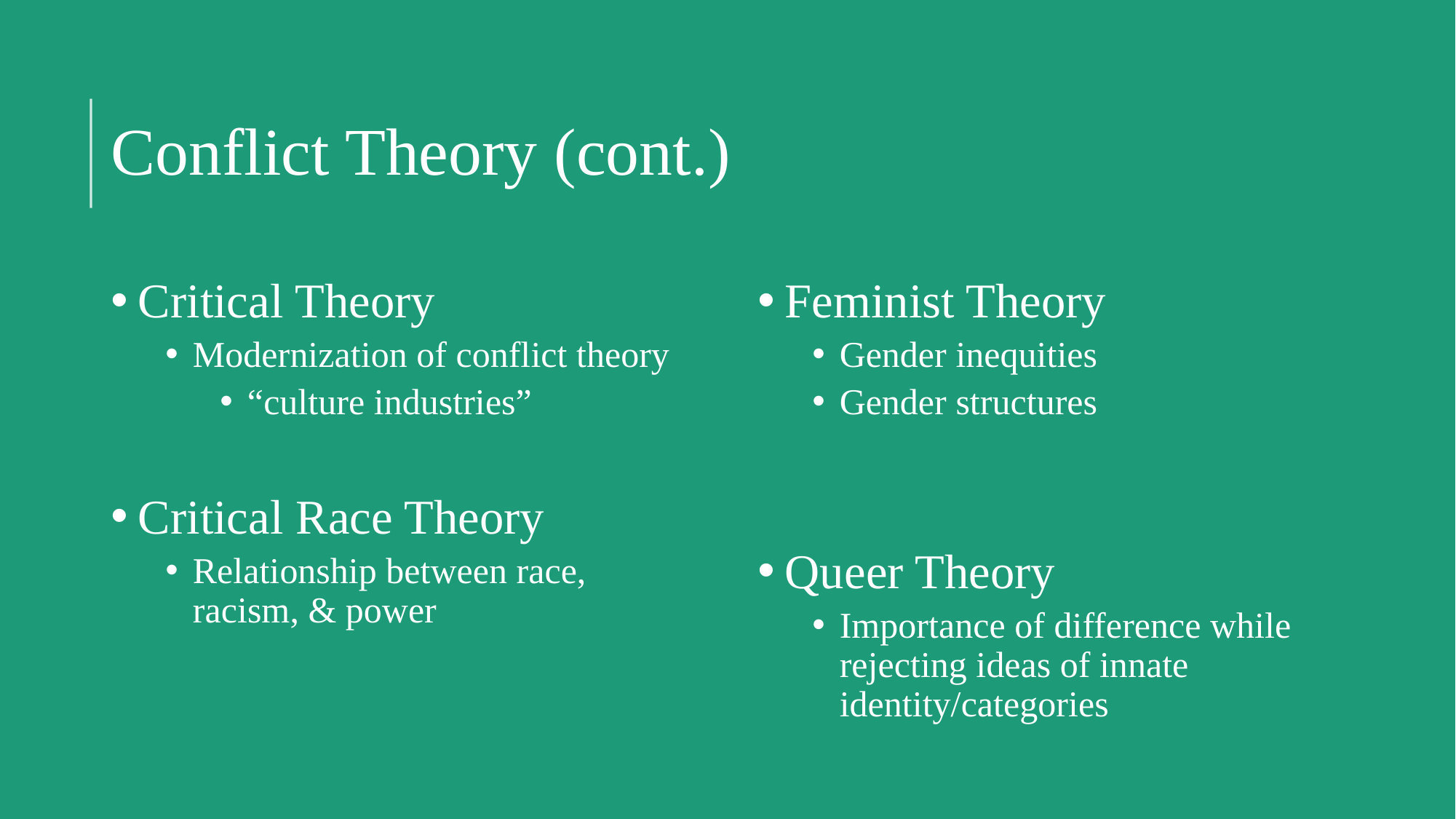

# Conflict Theory (cont.)
Critical Theory
Modernization of conflict theory
“culture industries”

Critical Race Theory
Relationship between race, racism, & power
Feminist Theory
Gender inequities
Gender structures

Queer Theory
Importance of difference while rejecting ideas of innate identity/categories